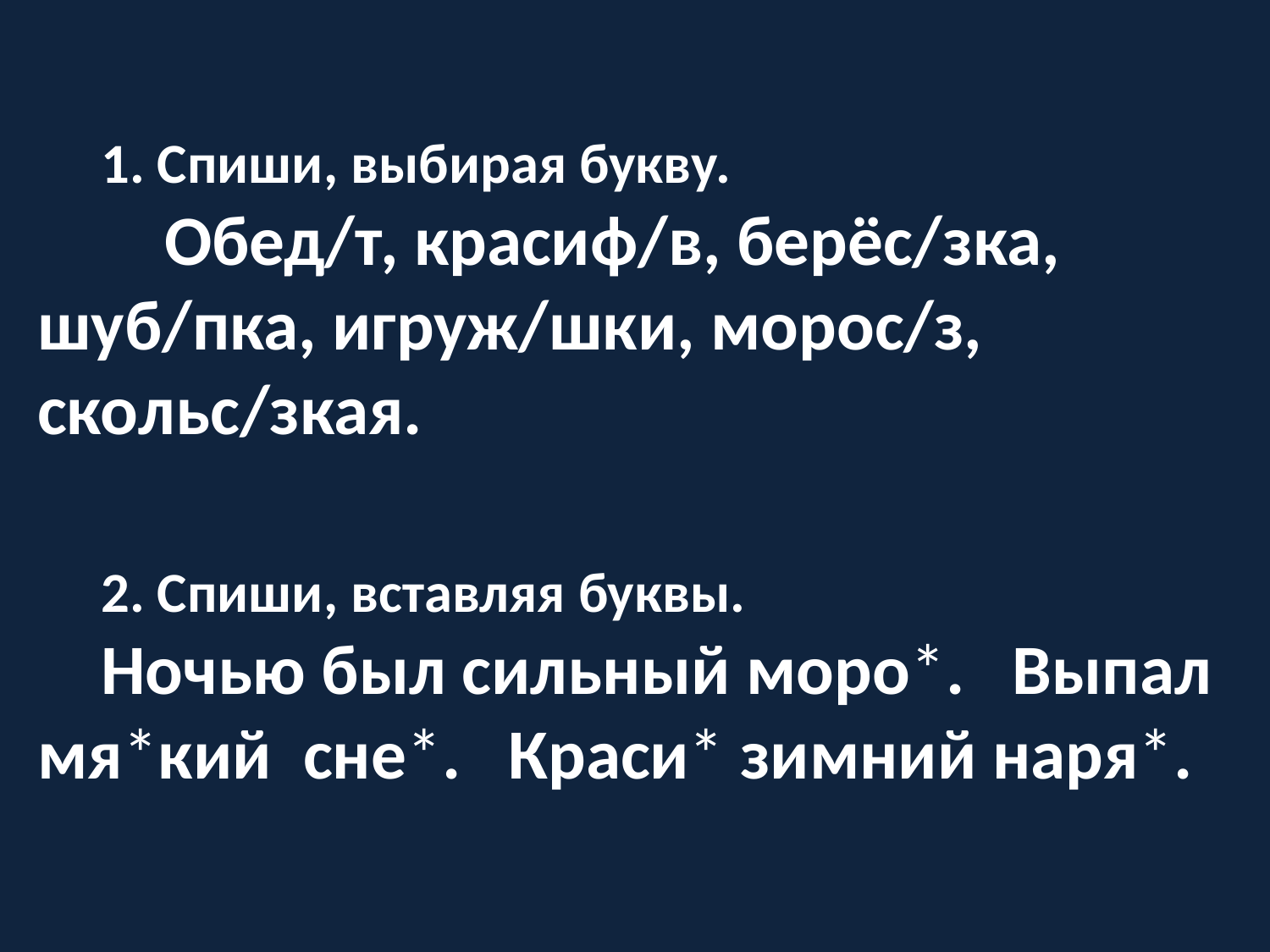

1. Спиши, выбирая букву.
          Обед/т, красиф/в, берёс/зка, шуб/пка, игруж/шки, морос/з, скольс/зкая.

2. Спиши, вставляя буквы.
     Ночью был сильный моро*.   Выпал мя*кий  сне*.   Краси* зимний наря*.